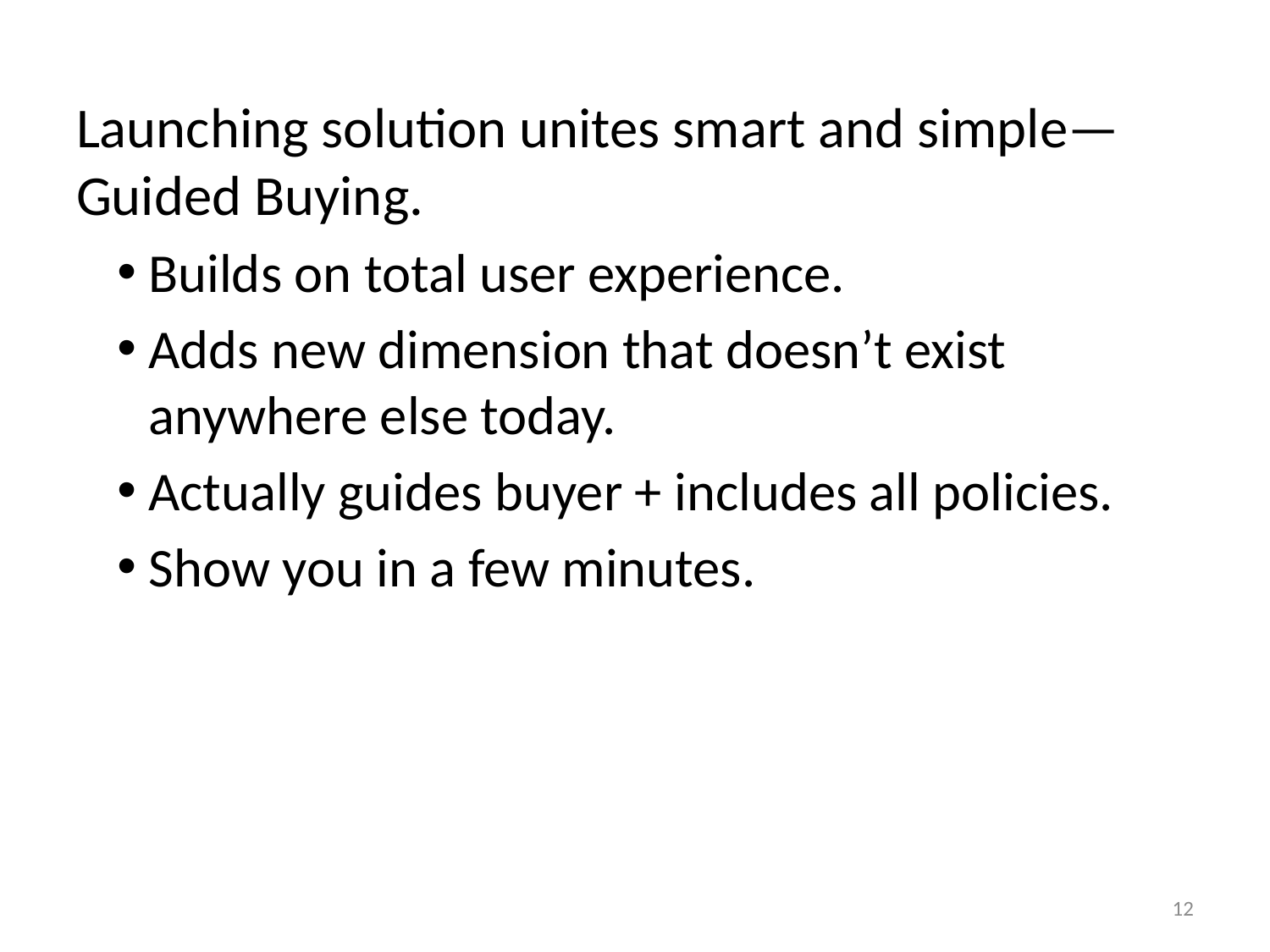

Launching solution unites smart and simple—Guided Buying.
Builds on total user experience.
Adds new dimension that doesn’t exist anywhere else today.
Actually guides buyer + includes all policies.
Show you in a few minutes.

12